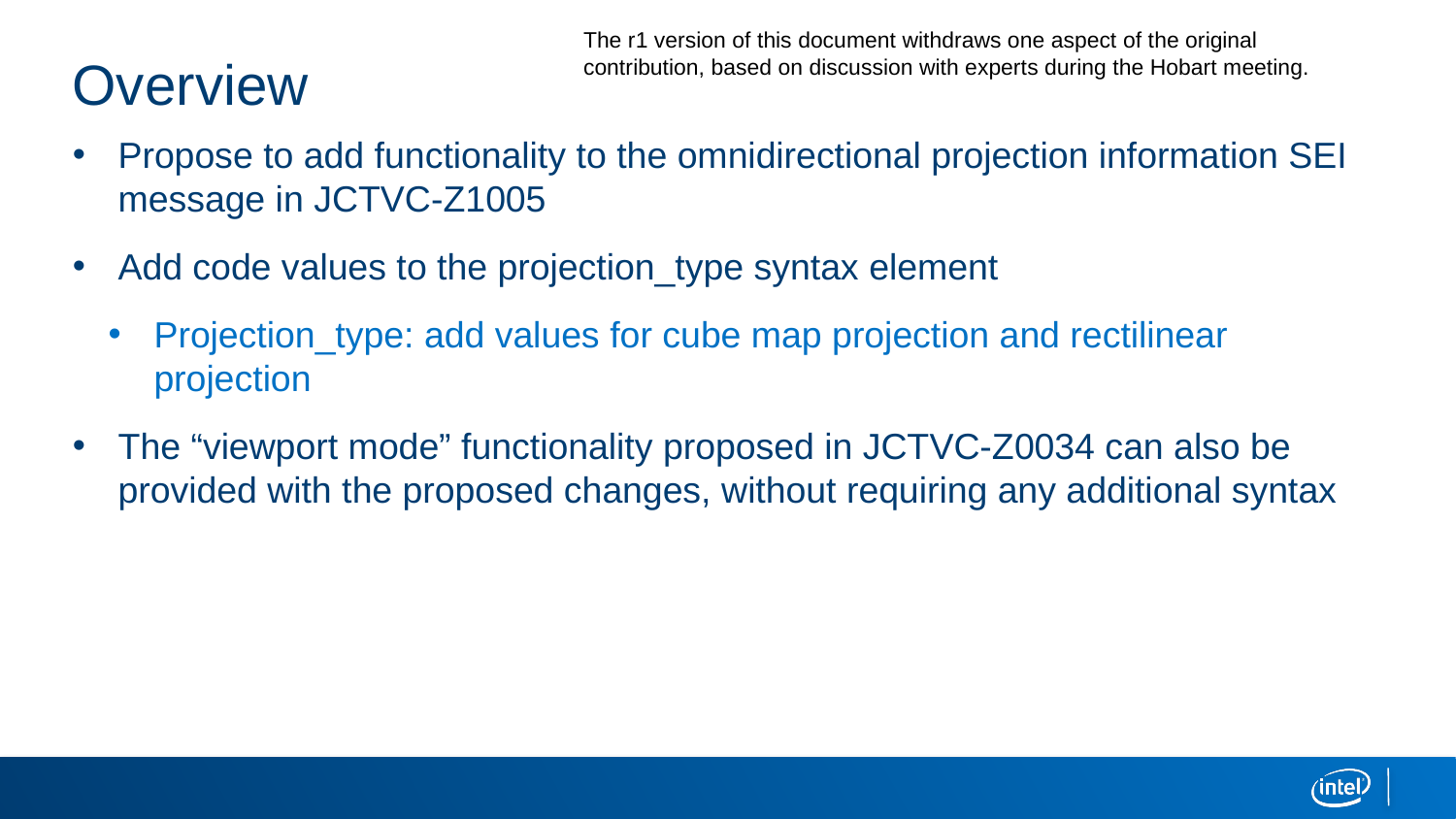

The r1 version of this document withdraws one aspect of the original contribution, based on discussion with experts during the Hobart meeting.
# Overview
Propose to add functionality to the omnidirectional projection information SEI message in JCTVC-Z1005
Add code values to the projection_type syntax element
Projection_type: add values for cube map projection and rectilinear projection
The “viewport mode” functionality proposed in JCTVC-Z0034 can also be provided with the proposed changes, without requiring any additional syntax